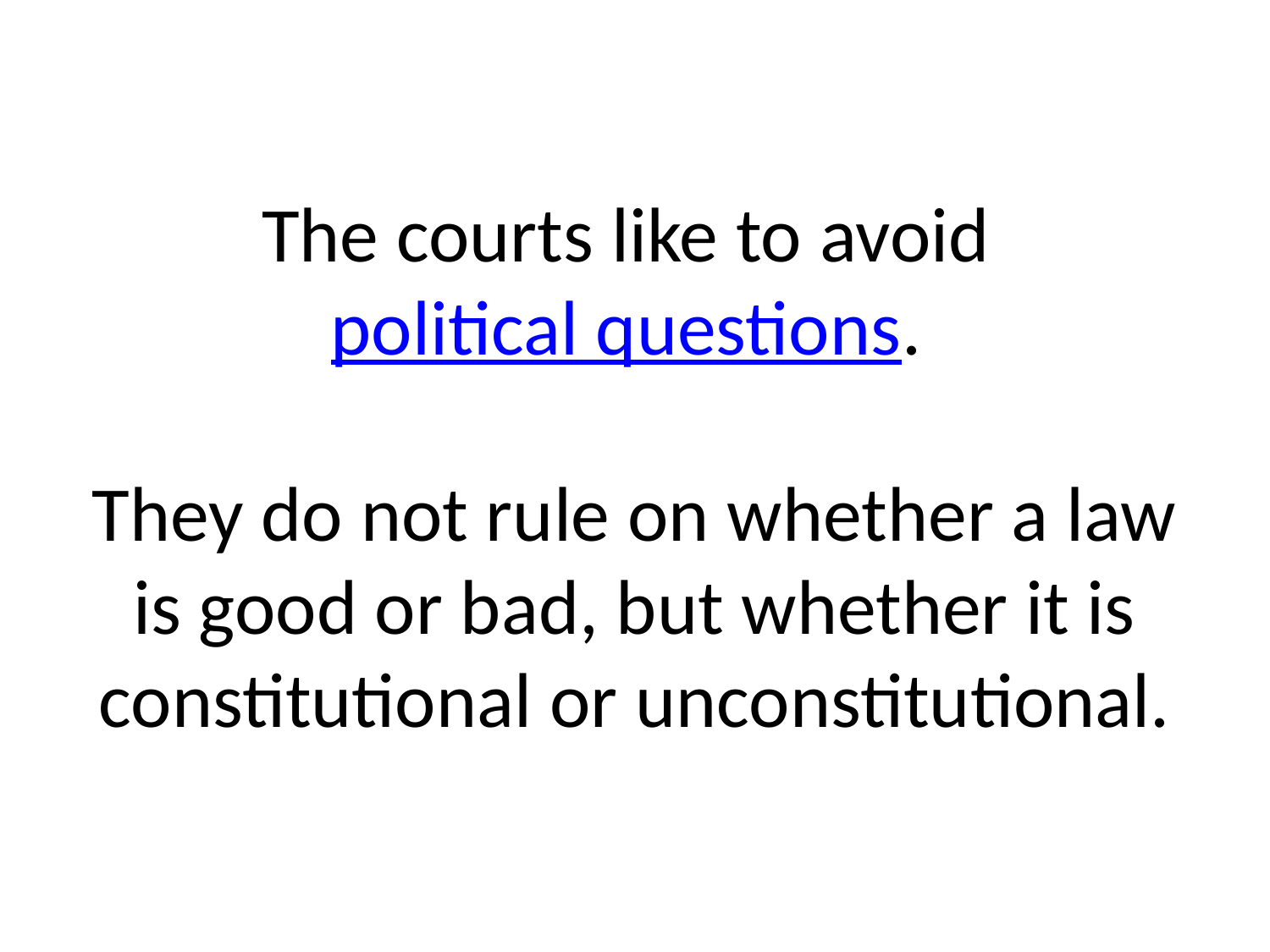

# The courts like to avoid political questions. They do not rule on whether a law is good or bad, but whether it is constitutional or unconstitutional.